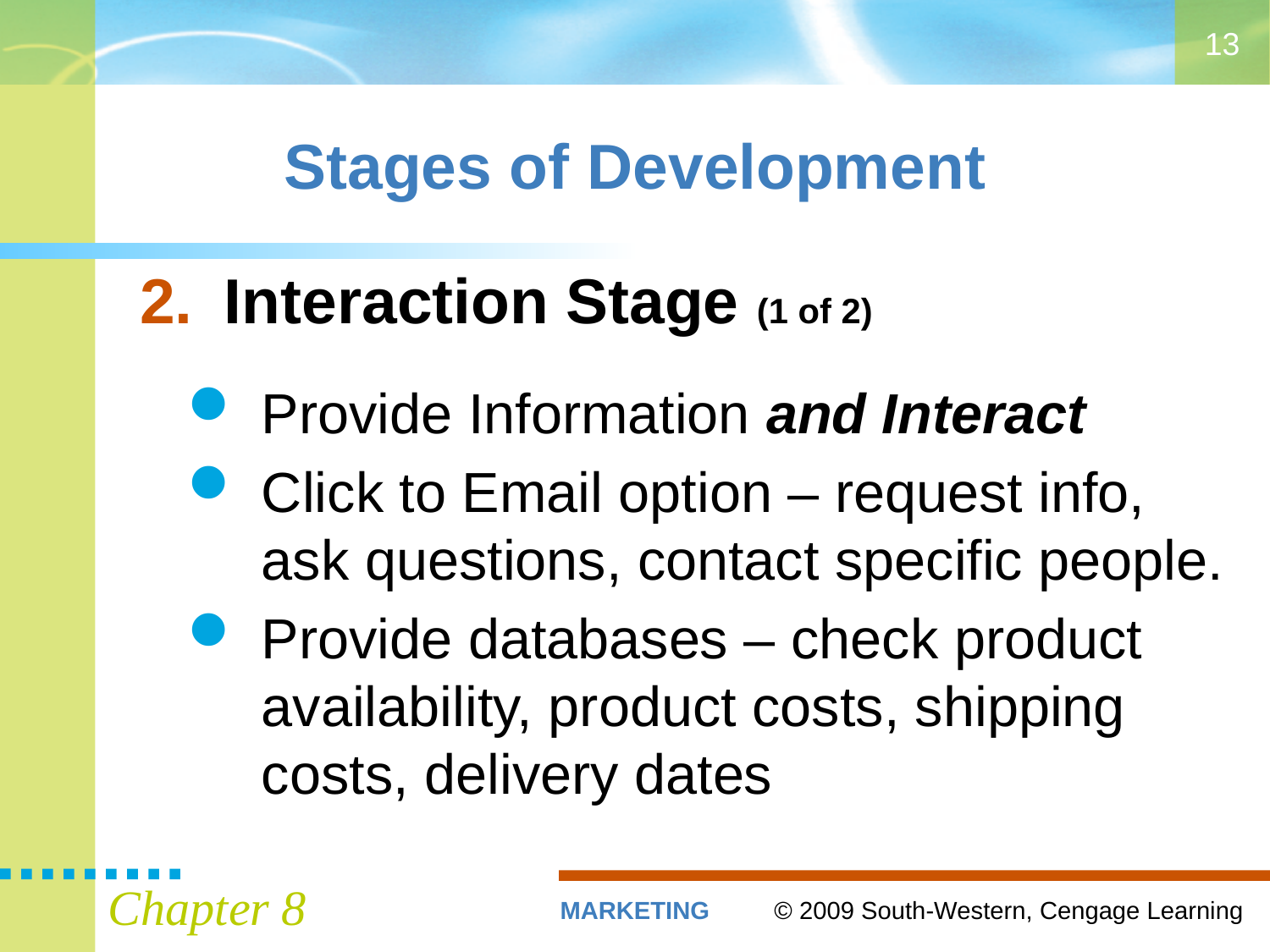

13
# Stages of Development
Interaction Stage (1 of 2)
Provide Information and Interact
Click to Email option – request info, ask questions, contact specific people.
Provide databases – check product availability, product costs, shipping costs, delivery dates

Chapter 8